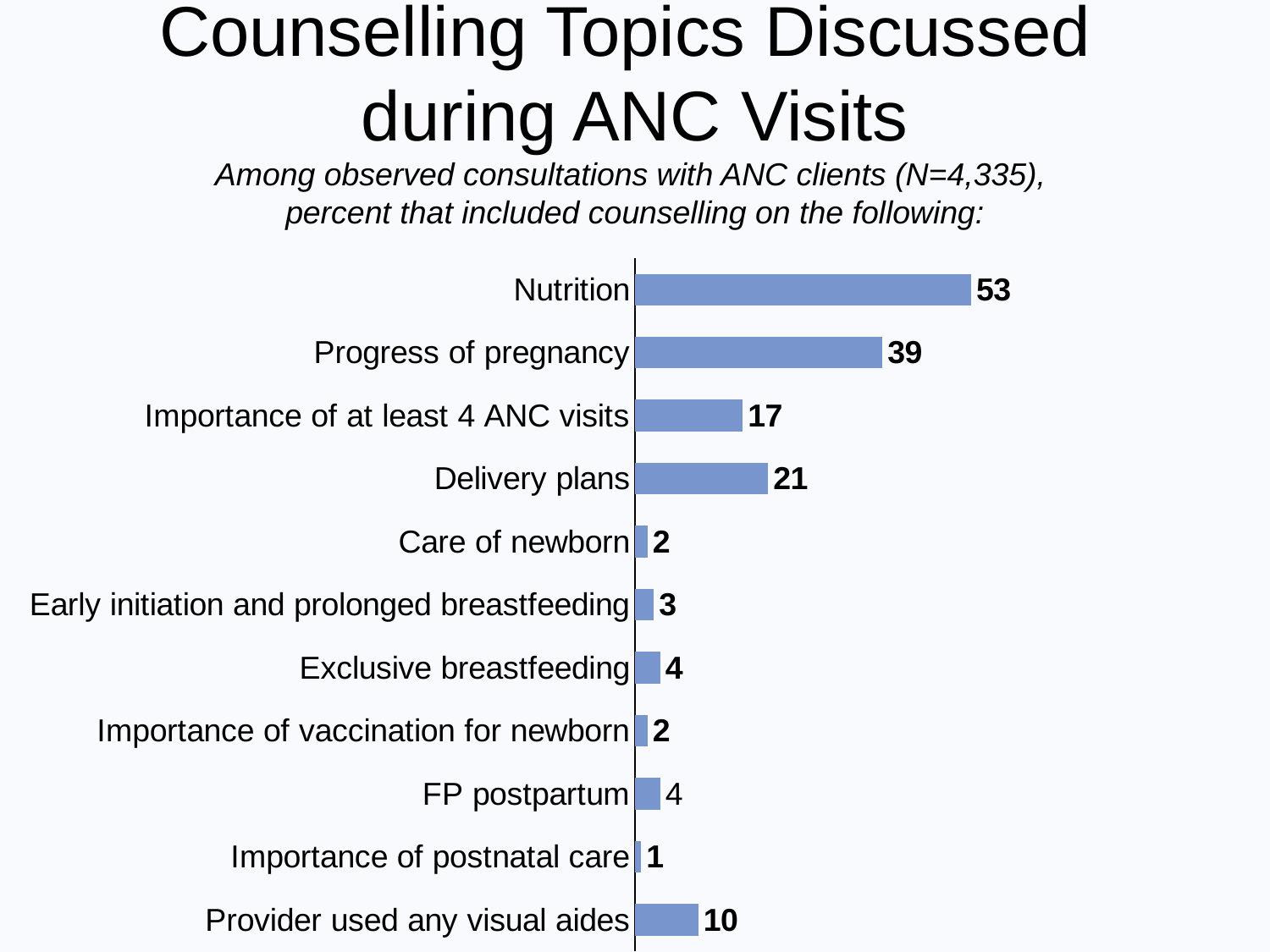

# Counselling Topics Discussed during ANC Visits
Among observed consultations with ANC clients (N=4,335),
percent that included counselling on the following:

### Chart

| Category | Column1 |
|---|---|
| Provider used any visual aides | 10.0 |
| Importance of postnatal care | 1.0 |
| FP postpartum | 4.0 |
| Importance of vaccination for newborn | 2.0 |
| Exclusive breastfeeding | 4.0 |
| Early initiation and prolonged breastfeeding | 3.0 |
| Care of newborn | 2.0 |
| Delivery plans | 21.0 |
| Importance of at least 4 ANC visits | 17.0 |
| Progress of pregnancy | 39.0 |
| Nutrition | 53.0 |